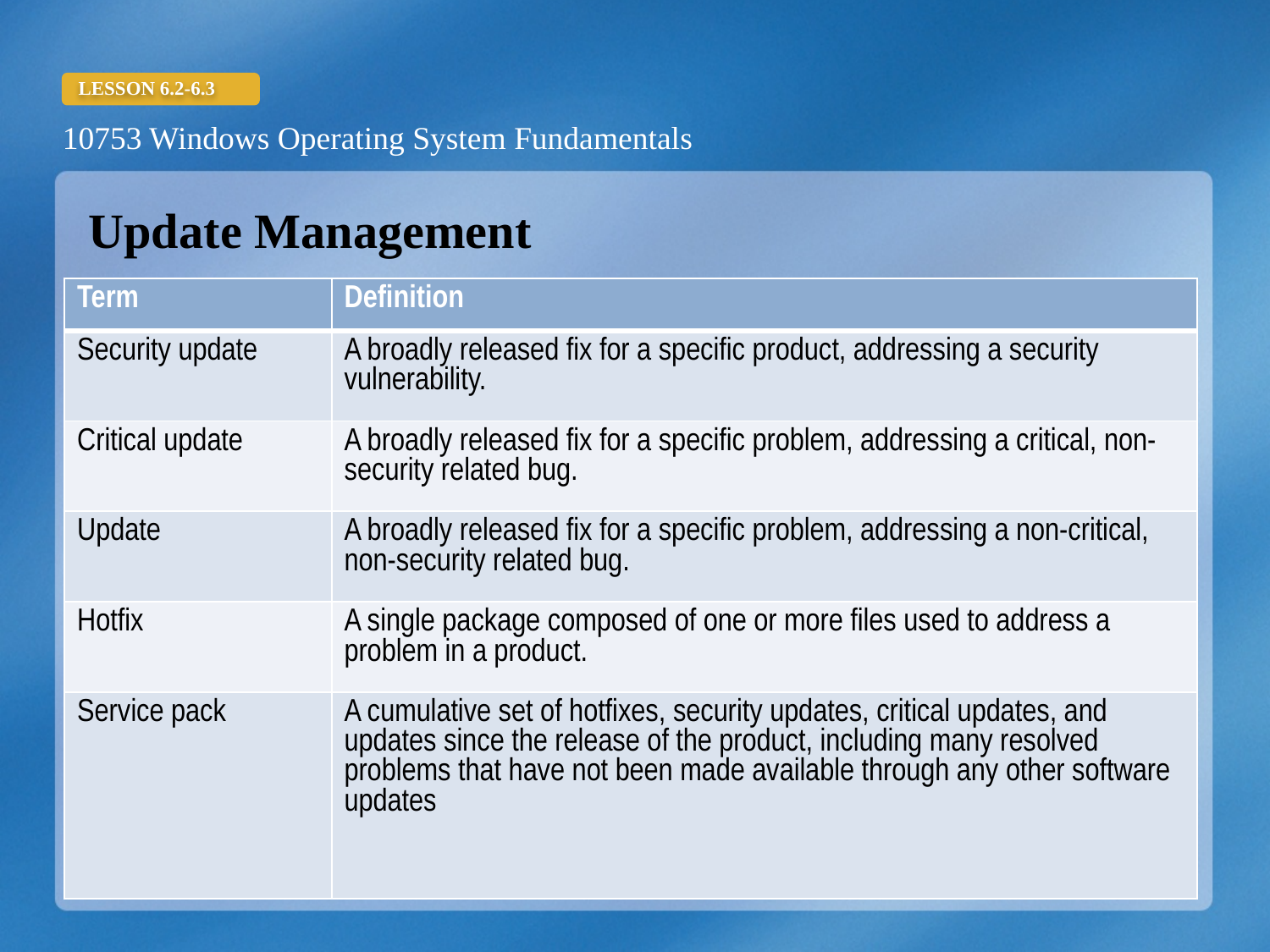

Update Management

| Term | Definition |
| --- | --- |
| Security update | A broadly released fix for a specific product, addressing a security vulnerability. |
| Critical update | A broadly released fix for a specific problem, addressing a critical, non-security related bug. |
| Update | A broadly released fix for a specific problem, addressing a non-critical, non-security related bug. |
| Hotfix | A single package composed of one or more files used to address a problem in a product. |
| Service pack | A cumulative set of hotfixes, security updates, critical updates, and updates since the release of the product, including many resolved problems that have not been made available through any other software updates |